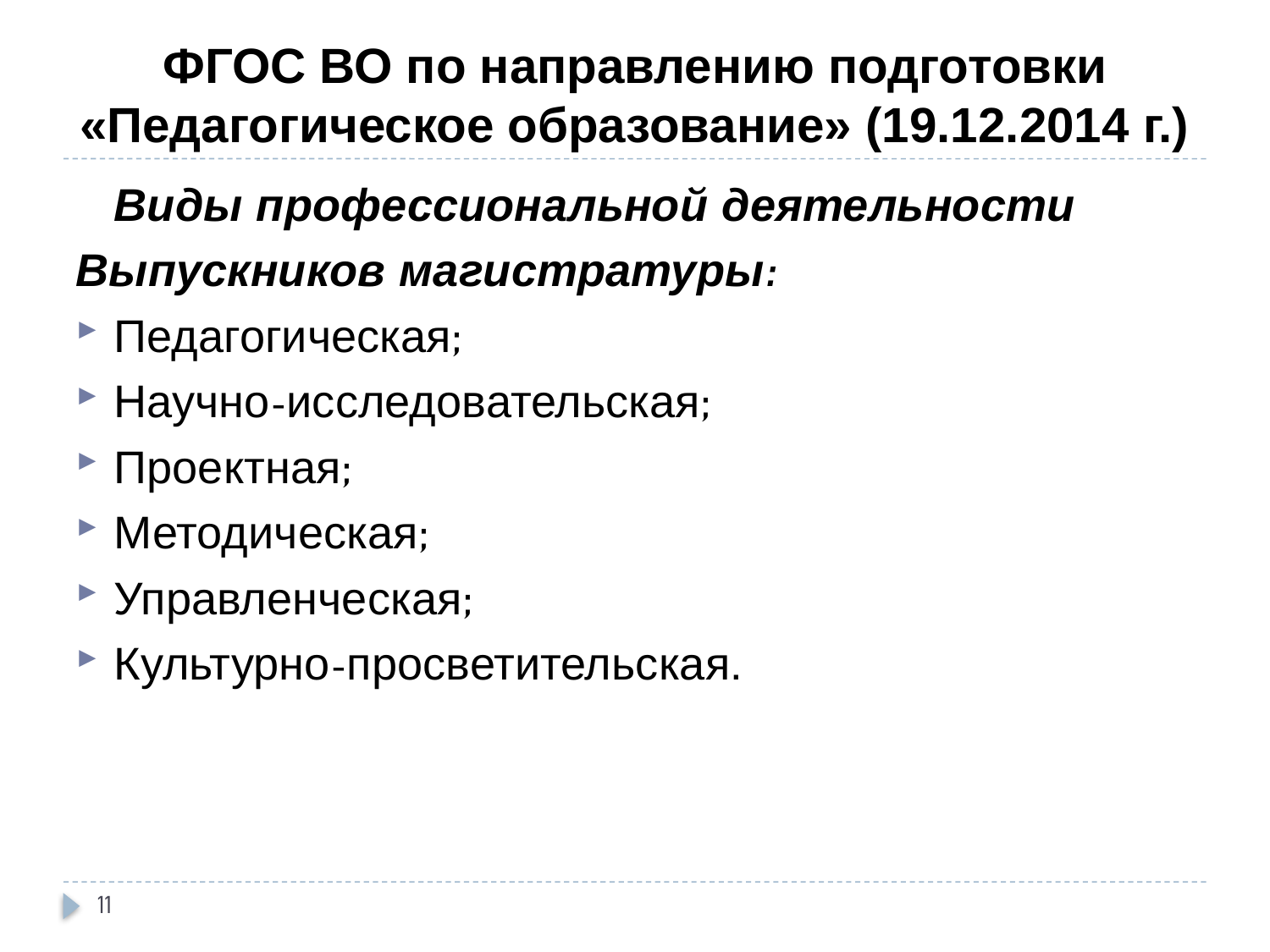

# ФГОС ВО по направлению подготовки «Педагогическое образование» (19.12.2014 г.)
	Виды профессиональной деятельности
Выпускников магистратуры:
Педагогическая;
Научно-исследовательская;
Проектная;
Методическая;
Управленческая;
Культурно-просветительская.

11